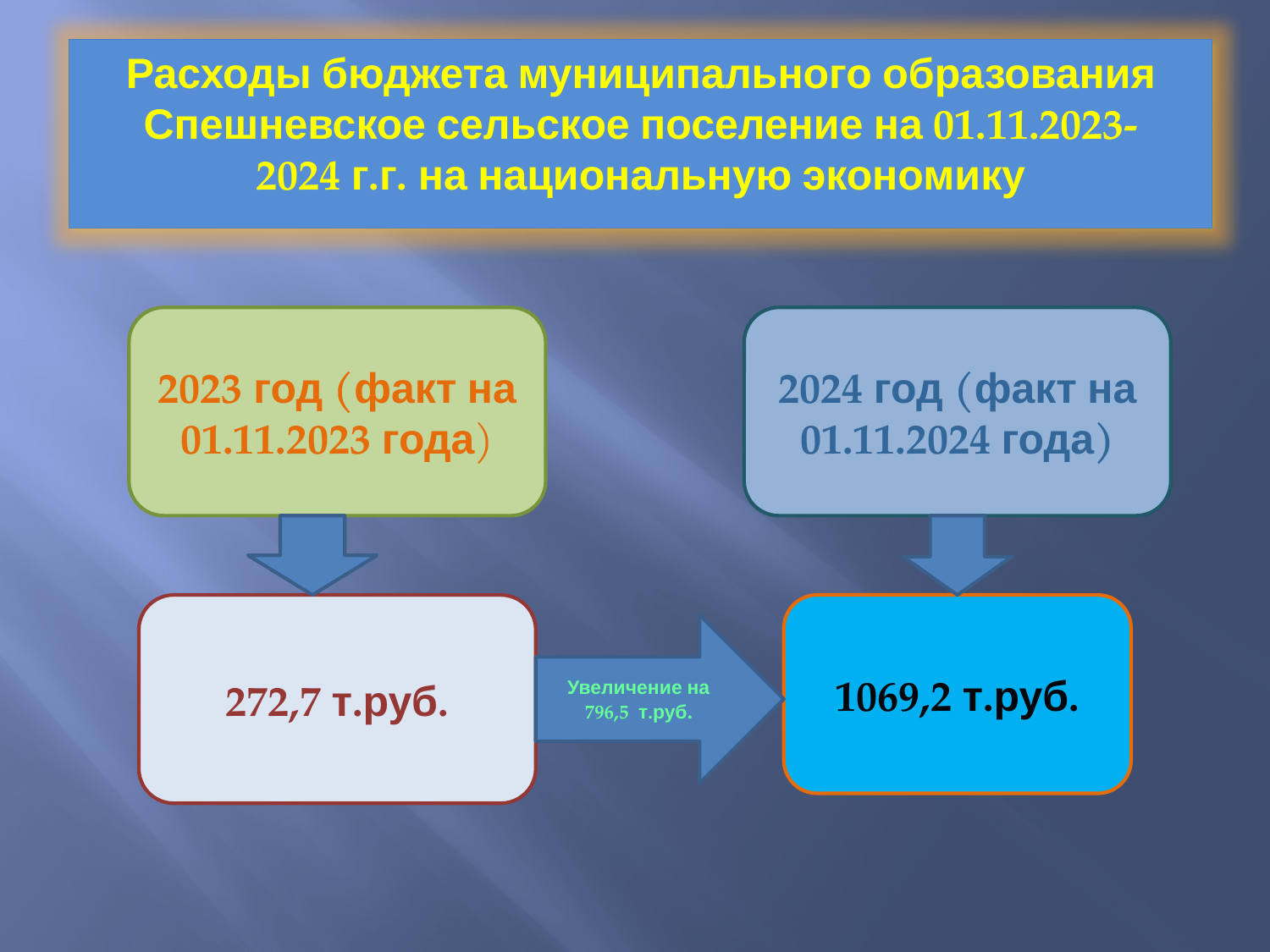

Расходы бюджета муниципального образования Спешневское сельское поселение на 01.11.2023-
2024 г.г. на национальную экономику
2023 год (факт на 01.11.2023 года)
2024 год (факт на 01.11.2024 года)

272,7 т.руб.
1069,2 т.руб.
Увеличение на 796,5  т.руб.